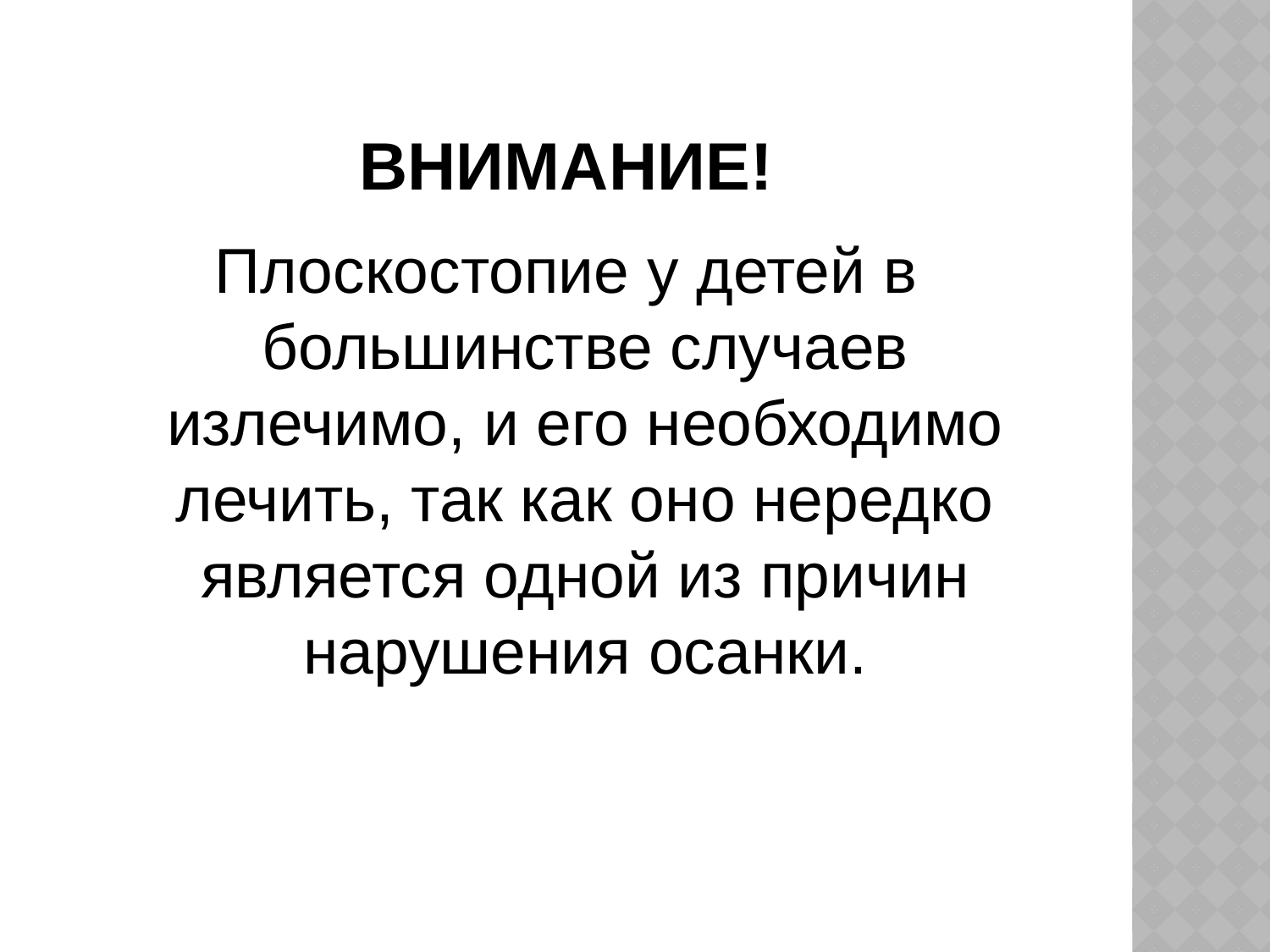

# Внимание!
Плоскостопие у детей в большинстве случаев излечимо, и его необходимо лечить, так как оно нередко является одной из причин нарушения осанки.